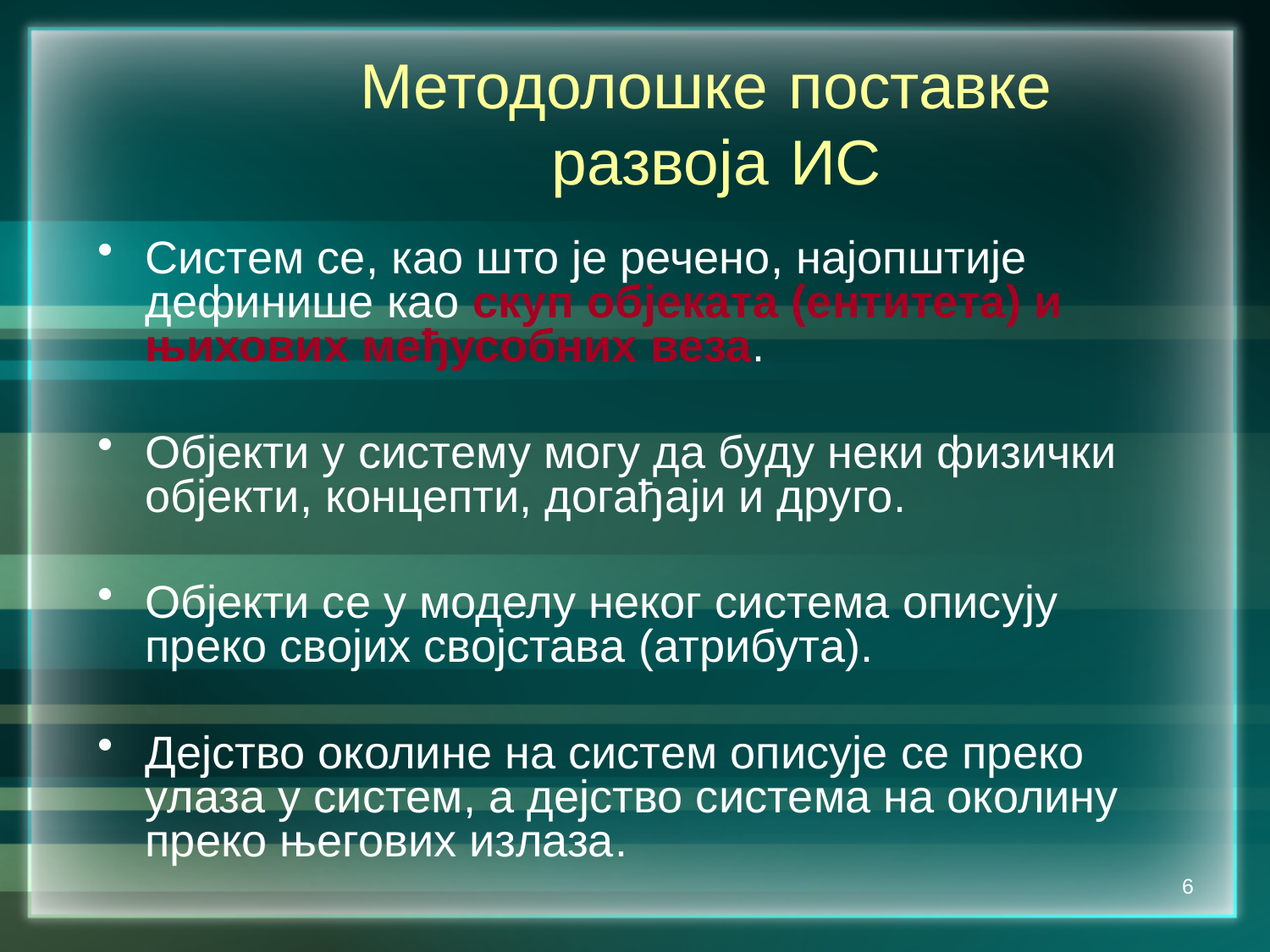

Методолошке поставке
развоја ИС
Систем се, као што је речено, најопштије дефинише као скуп објеката (ентитета) и њихових међусобних веза.

Објекти у систему могу да буду неки физички објекти, концепти, догађаји и друго.

Објекти се у моделу неког система описују преко својих својстава (атрибута).

Дејство околине на систем описује се преко улаза у систем, а дејство система на околину преко његових излаза.
6